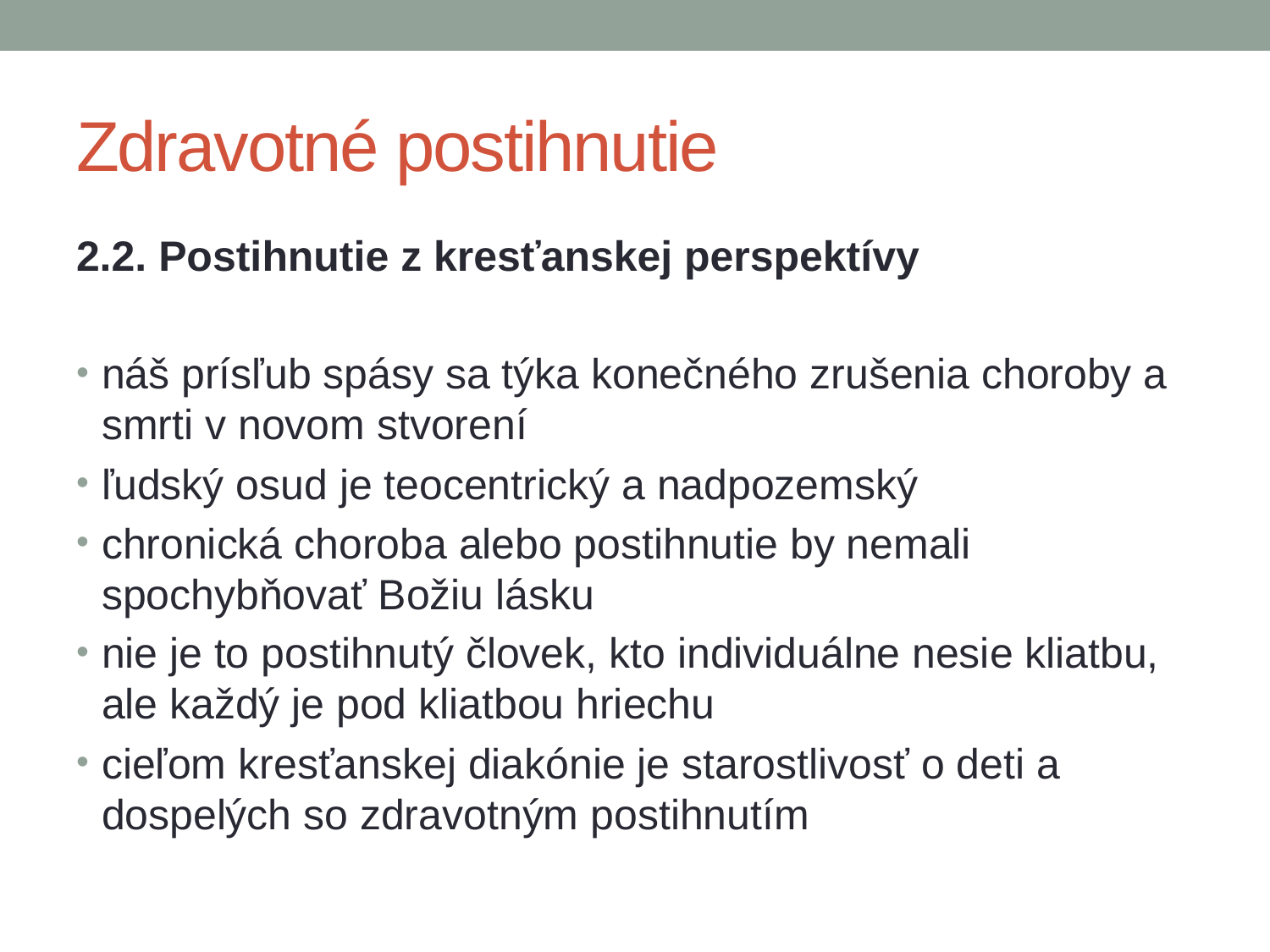

# Zdravotné postihnutie
2.2. Postihnutie z kresťanskej perspektívy

náš prísľub spásy sa týka konečného zrušenia choroby a smrti v novom stvorení
ľudský osud je teocentrický a nadpozemský
chronická choroba alebo postihnutie by nemali spochybňovať Božiu lásku
nie je to postihnutý človek, kto individuálne nesie kliatbu, ale každý je pod kliatbou hriechu
cieľom kresťanskej diakónie je starostlivosť o deti a dospelých so zdravotným postihnutím